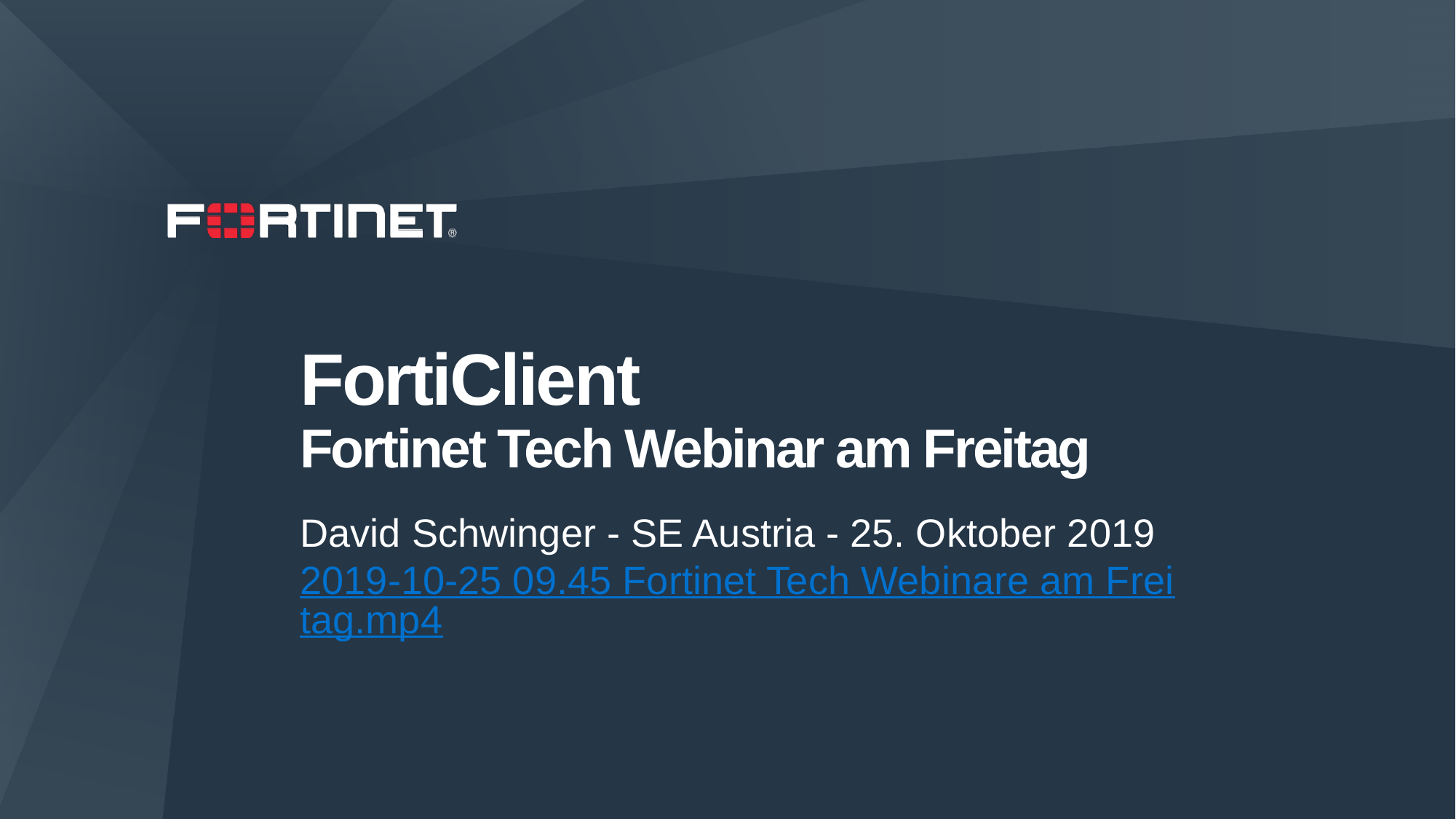

# FortiClient Fortinet Tech Webinar am Freitag
David Schwinger - SE Austria - 25. Oktober 2019
2019-10-25 09.45 Fortinet Tech Webinare am Freitag.mp4